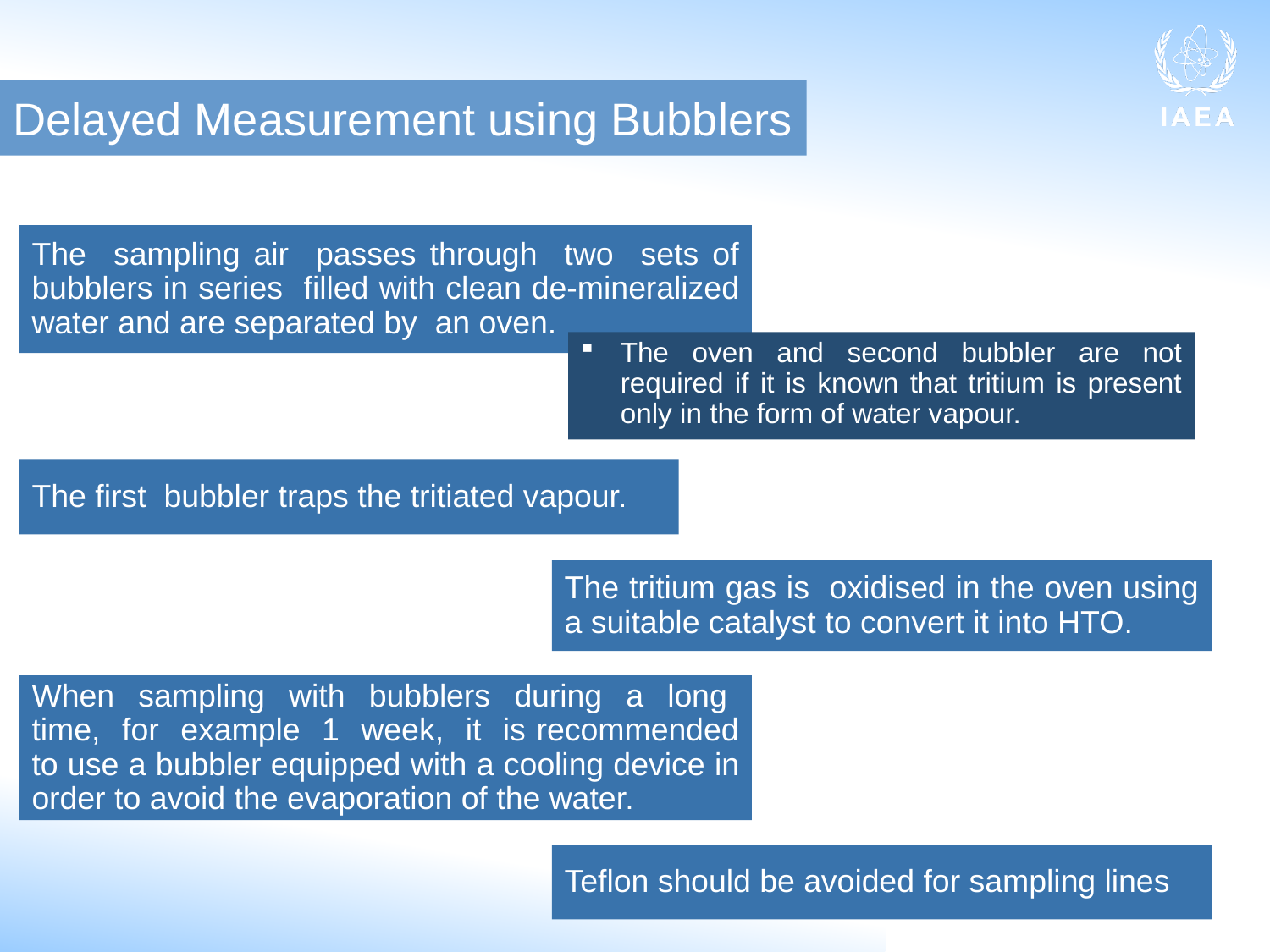

Delayed Measurement using Bubblers

The  sampling air  passes through  two  sets of bubblers in series  filled with clean de-mineralized water and are separated by  an oven.

The oven and second bubbler are not required if it is known that tritium is present only in the form of water vapour.

The first  bubbler traps the tritiated vapour.

The tritium gas is  oxidised in the oven using a suitable catalyst to convert it into HTO.

When  sampling  with  bubblers  during  a  long  time,  for  example  1  week,  it  is recommended to use a bubbler equipped with a cooling device in order to avoid the evaporation of the water.

Teflon should be avoided for sampling lines